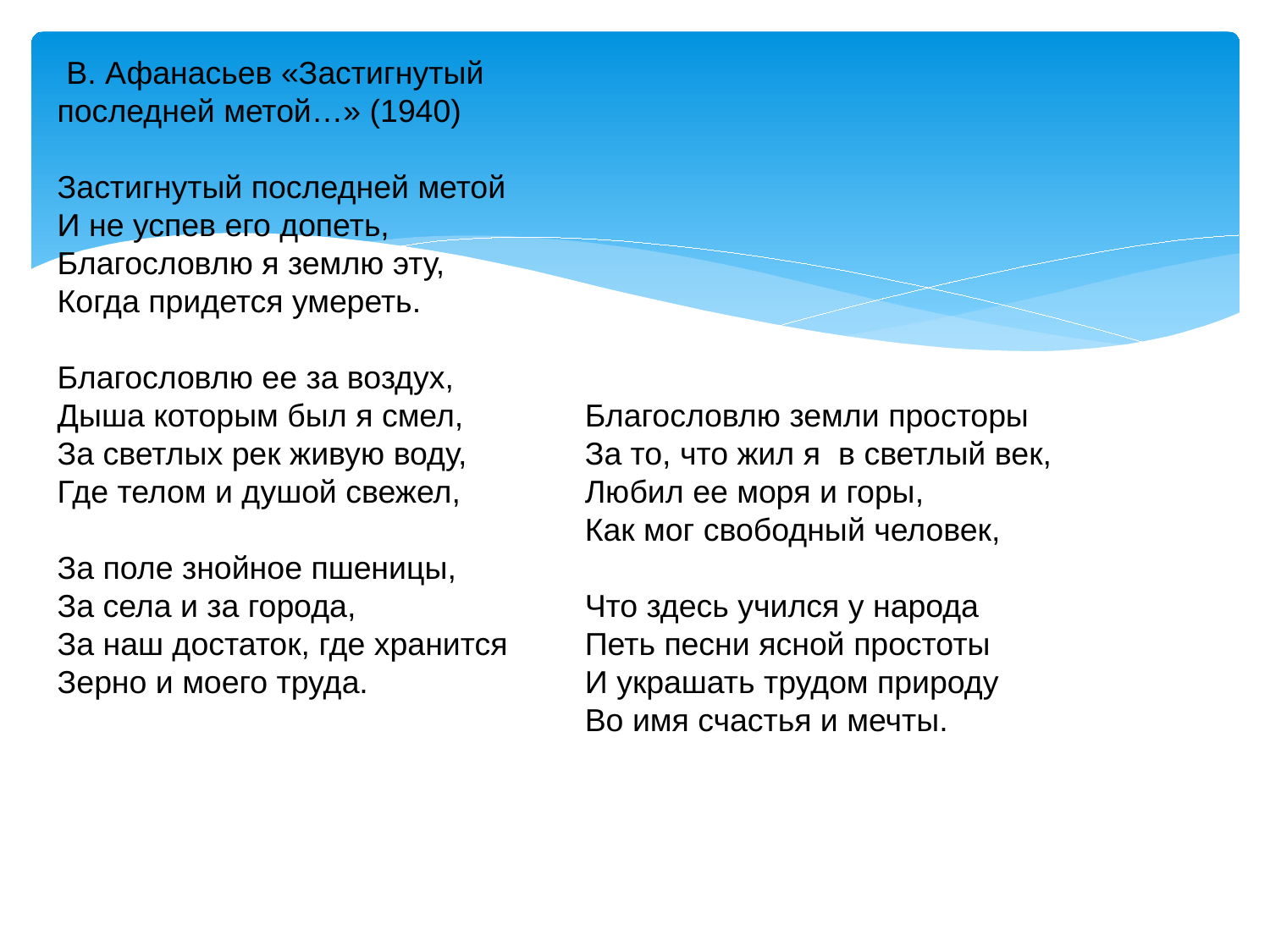

В. Афанасьев «Застигнутый последней метой…» (1940)

Застигнутый последней метой
И не успев его допеть,
Благословлю я землю эту,
Когда придется умереть.

Благословлю ее за воздух,
Дыша которым был я смел,
За светлых рек живую воду,
Где телом и душой свежел,

За поле знойное пшеницы,
За села и за города,
За наш достаток, где хранится
Зерно и моего труда.

Благословлю земли просторы
За то, что жил я  в светлый век,
Любил ее моря и горы,
Как мог свободный человек,

Что здесь учился у народа
Петь песни ясной простоты
И украшать трудом природу
Во имя счастья и мечты.